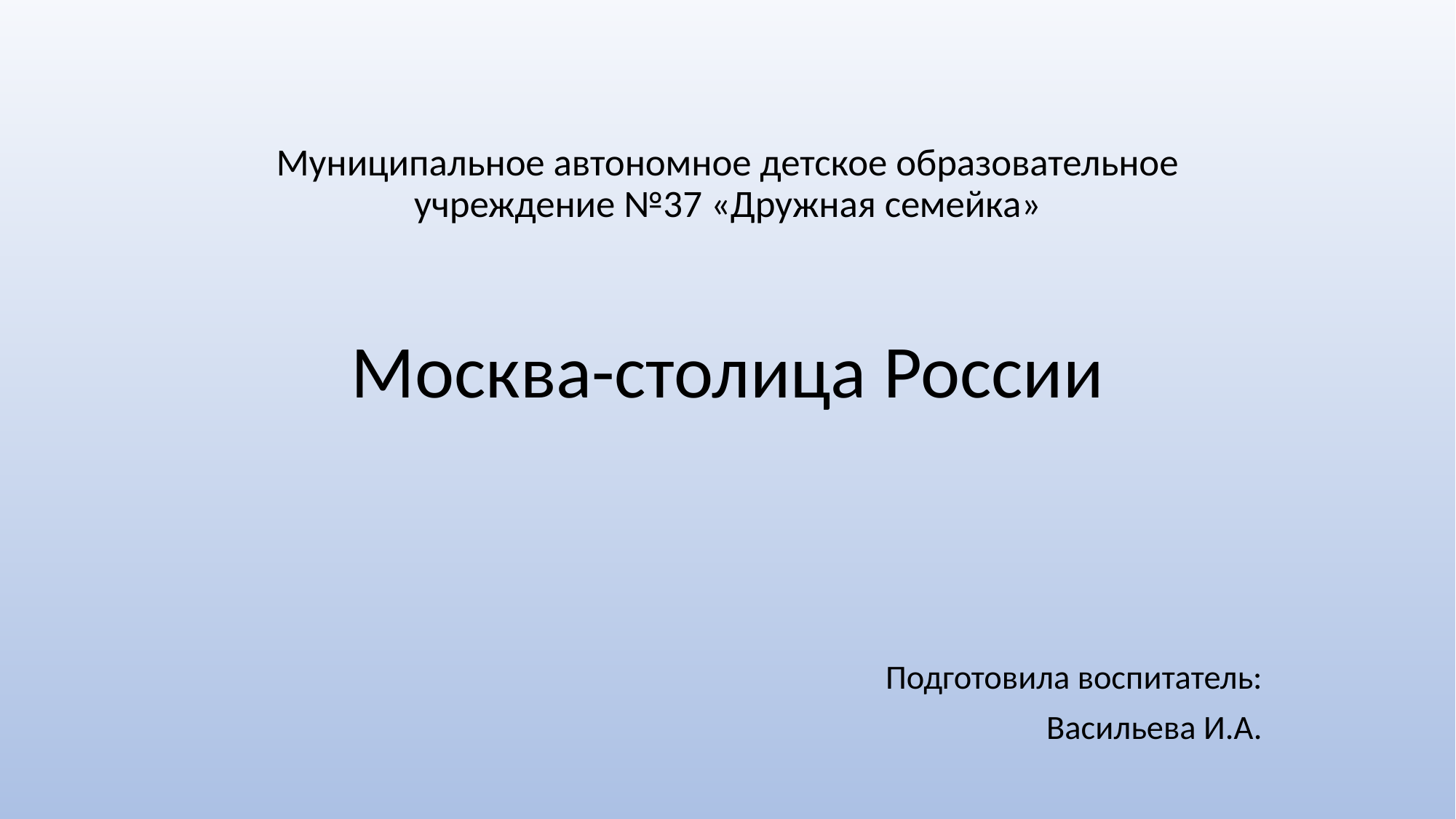

# Муниципальное автономное детское образовательное учреждение №37 «Дружная семейка» Москва-столица России

Подготовила воспитатель:
                                       Васильева И.А.